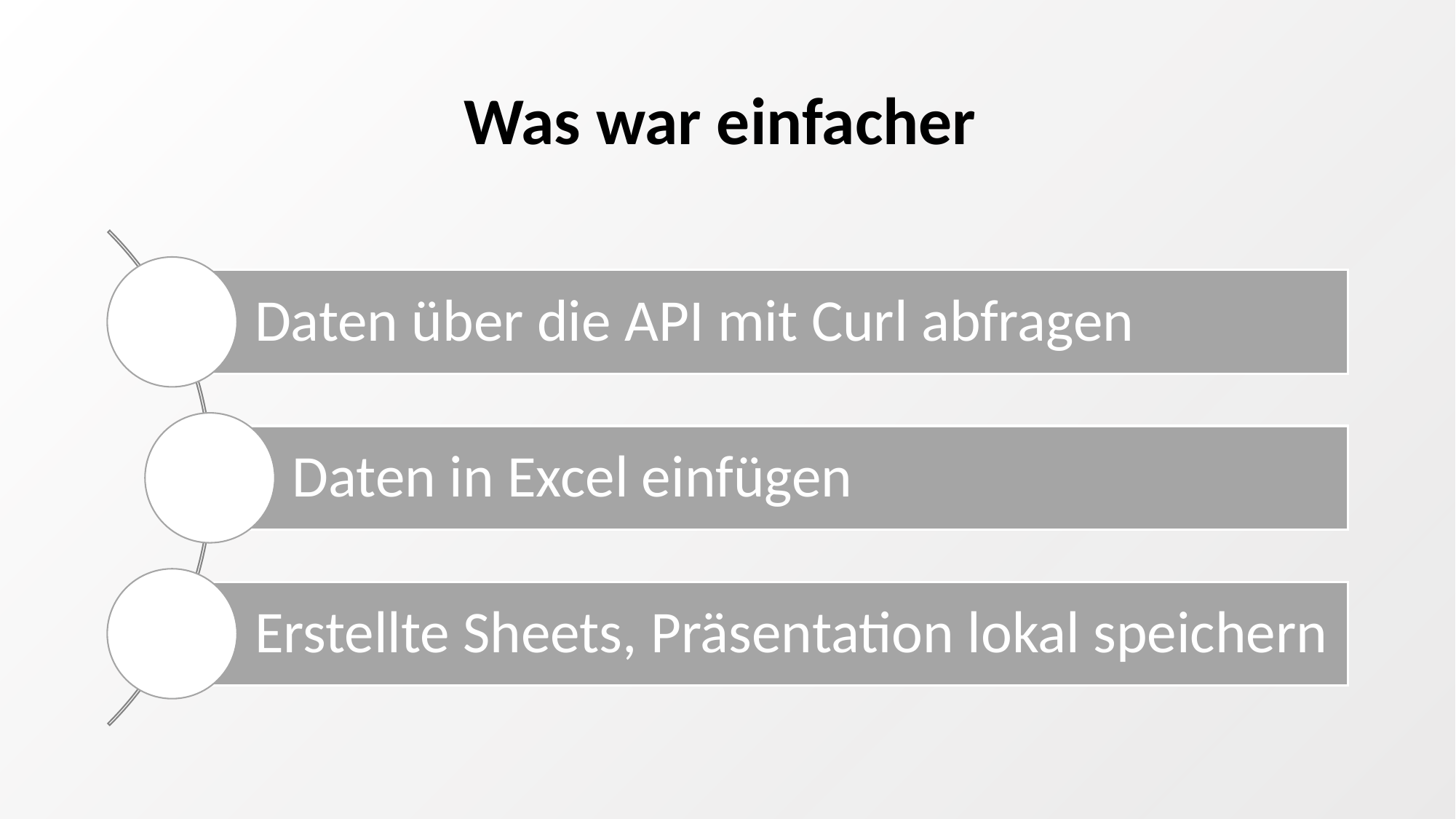

# Was war einfacher
Daten über die API mit Curl abfragen
Daten in Excel einfügen
Erstellte Sheets, Präsentation lokal speichern